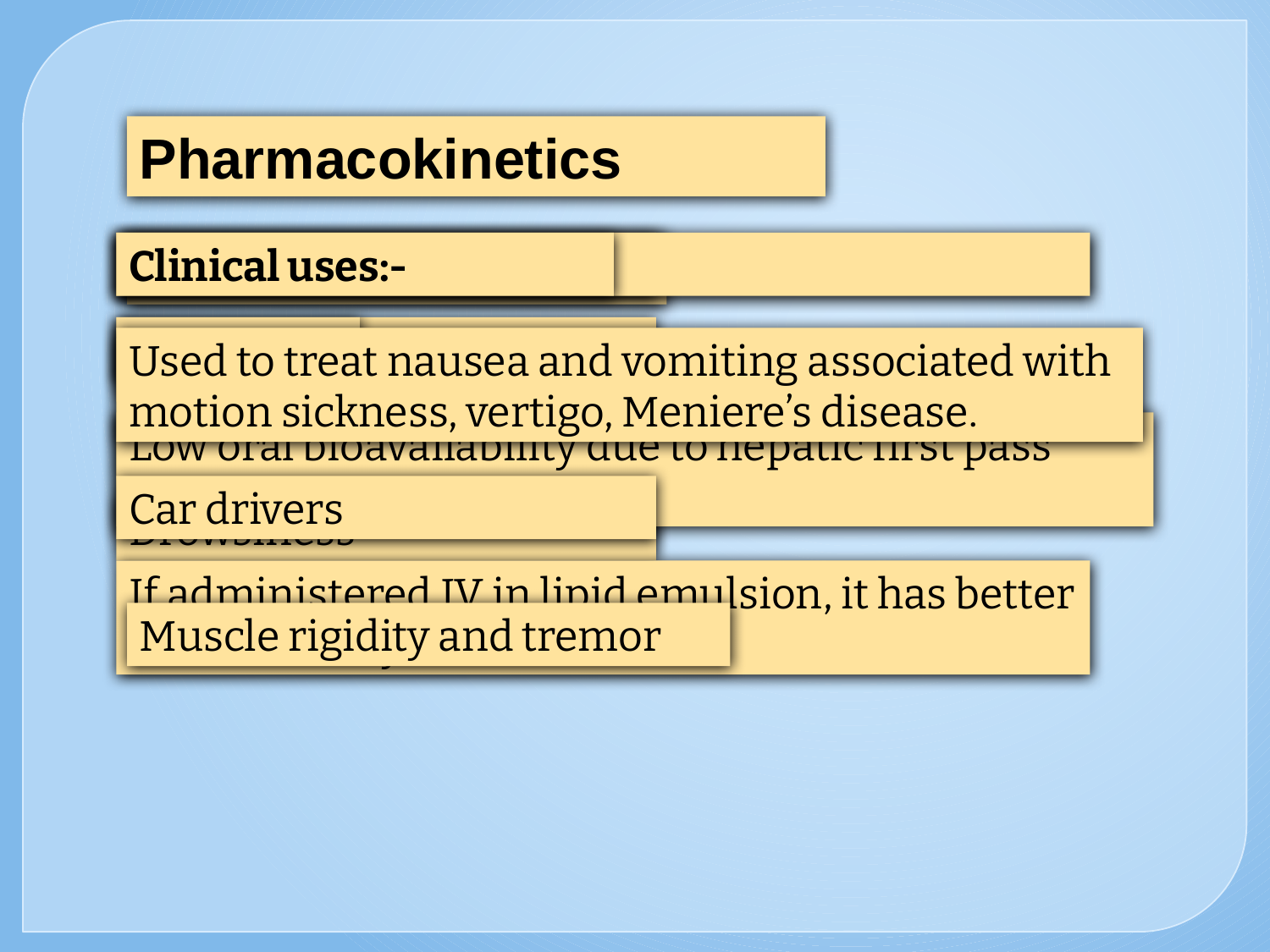

Pharmacokinetics
Taken orally in tablet form
Contraindications
Clinical uses:-
ADRS:-
Rapidly absorbed
Sweating
Used to treat nausea and vomiting associated with motion sickness, vertigo, Meniere’s disease.
Parkinsonism
Headache
Low oral bioavailability due to hepatic first pass metabolism
Car drivers
Drowsiness
If administered IV in lipid emulsion, it has better bioavailability
Muscle rigidity and tremor